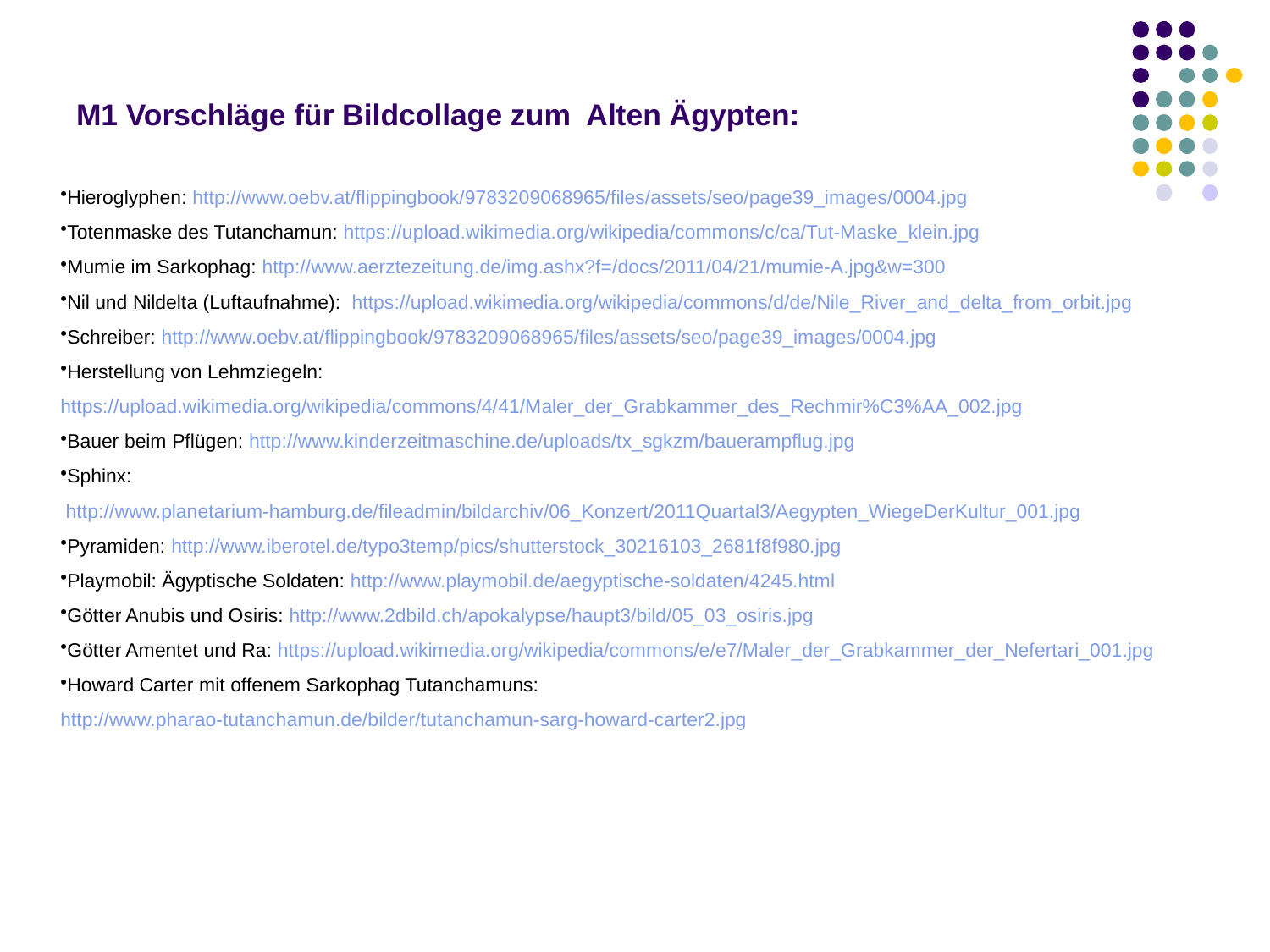

# M1 Vorschläge für Bildcollage zum  Alten Ägypten:
Hieroglyphen: http://www.oebv.at/flippingbook/9783209068965/files/assets/seo/page39_images/0004.jpg
Totenmaske des Tutanchamun: https://upload.wikimedia.org/wikipedia/commons/c/ca/Tut-Maske_klein.jpg
Mumie im Sarkophag: http://www.aerztezeitung.de/img.ashx?f=/docs/2011/04/21/mumie-A.jpg&w=300
Nil und Nildelta (Luftaufnahme):  https://upload.wikimedia.org/wikipedia/commons/d/de/Nile_River_and_delta_from_orbit.jpg
Schreiber: http://www.oebv.at/flippingbook/9783209068965/files/assets/seo/page39_images/0004.jpg
Herstellung von Lehmziegeln:  https://upload.wikimedia.org/wikipedia/commons/4/41/Maler_der_Grabkammer_des_Rechmir%C3%AA_002.jpg
Bauer beim Pflügen: http://www.kinderzeitmaschine.de/uploads/tx_sgkzm/bauerampflug.jpg
Sphinx:
 http://www.planetarium-hamburg.de/fileadmin/bildarchiv/06_Konzert/2011Quartal3/Aegypten_WiegeDerKultur_001.jpg
Pyramiden: http://www.iberotel.de/typo3temp/pics/shutterstock_30216103_2681f8f980.jpg
Playmobil: Ägyptische Soldaten: http://www.playmobil.de/aegyptische-soldaten/4245.html
Götter Anubis und Osiris: http://www.2dbild.ch/apokalypse/haupt3/bild/05_03_osiris.jpg
Götter Amentet und Ra: https://upload.wikimedia.org/wikipedia/commons/e/e7/Maler_der_Grabkammer_der_Nefertari_001.jpg
Howard Carter mit offenem Sarkophag Tutanchamuns: http://www.pharao-tutanchamun.de/bilder/tutanchamun-sarg-howard-carter2.jpg